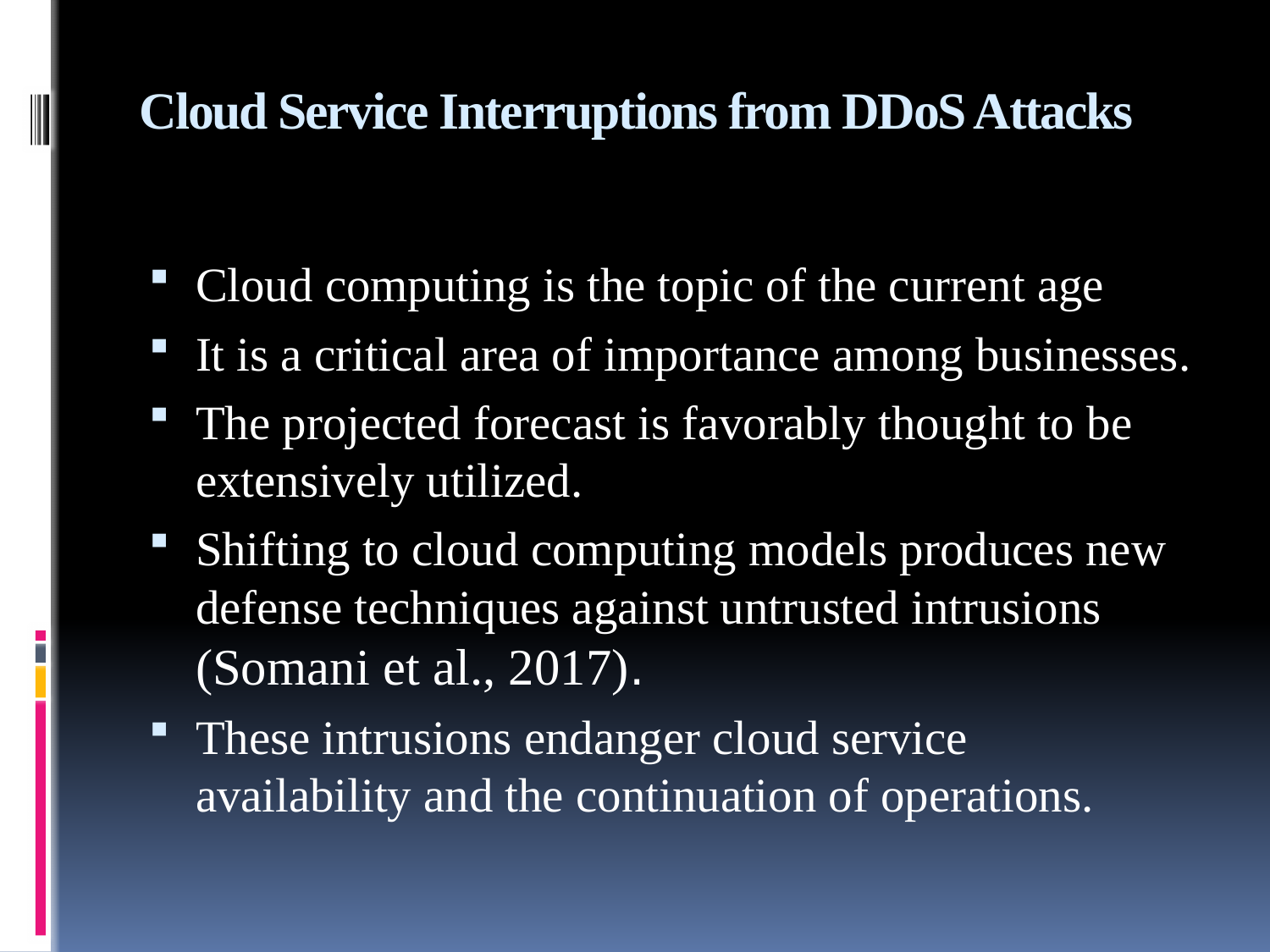

# Cloud Service Interruptions from DDoS Attacks
Cloud computing is the topic of the current age
It is a critical area of importance among businesses.
The projected forecast is favorably thought to be extensively utilized.
Shifting to cloud computing models produces new defense techniques against untrusted intrusions (Somani et al., 2017).
These intrusions endanger cloud service availability and the continuation of operations.